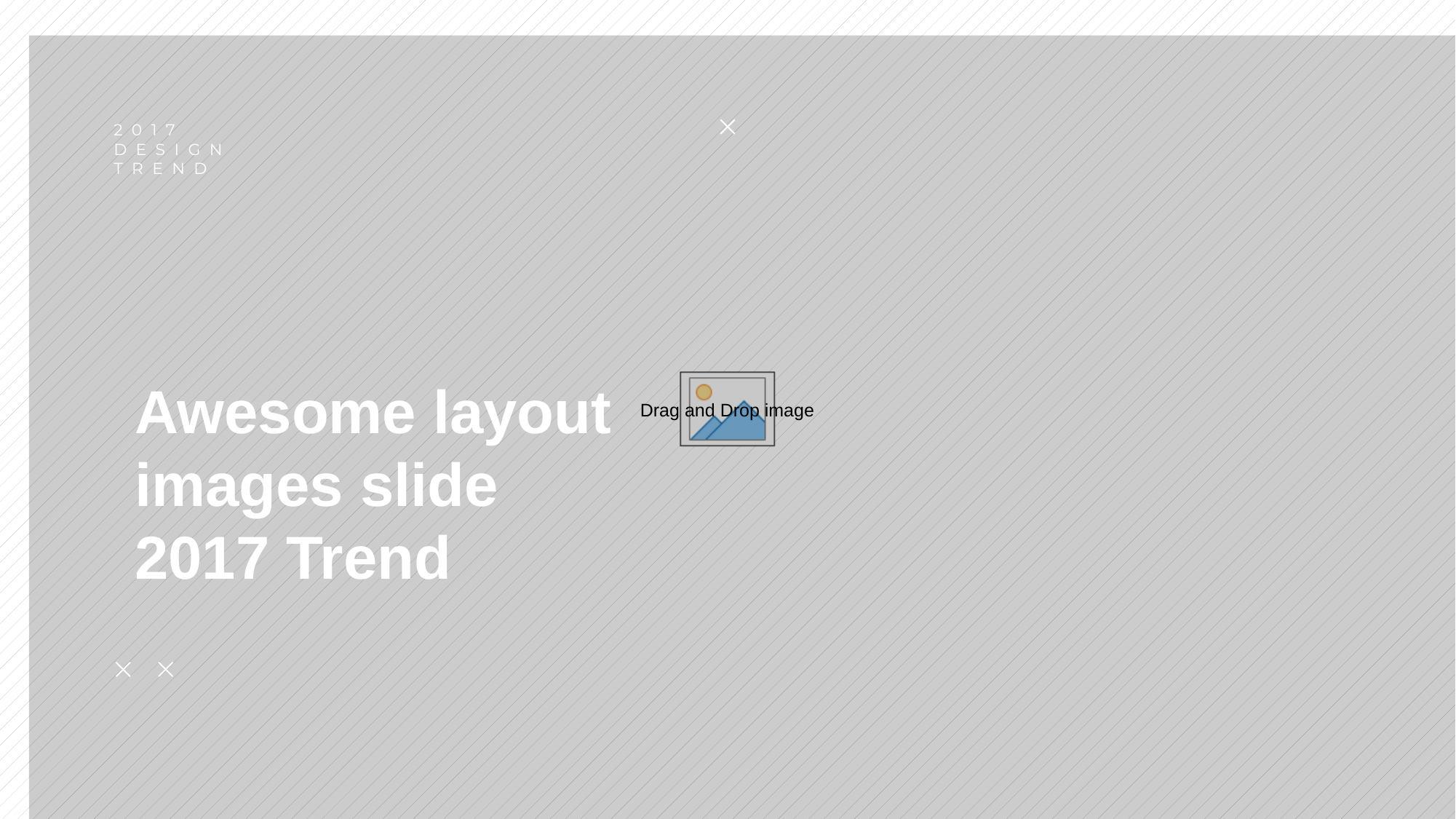

2017
DESIGN
TREND
Awesome layout
images slide
2017 Trend